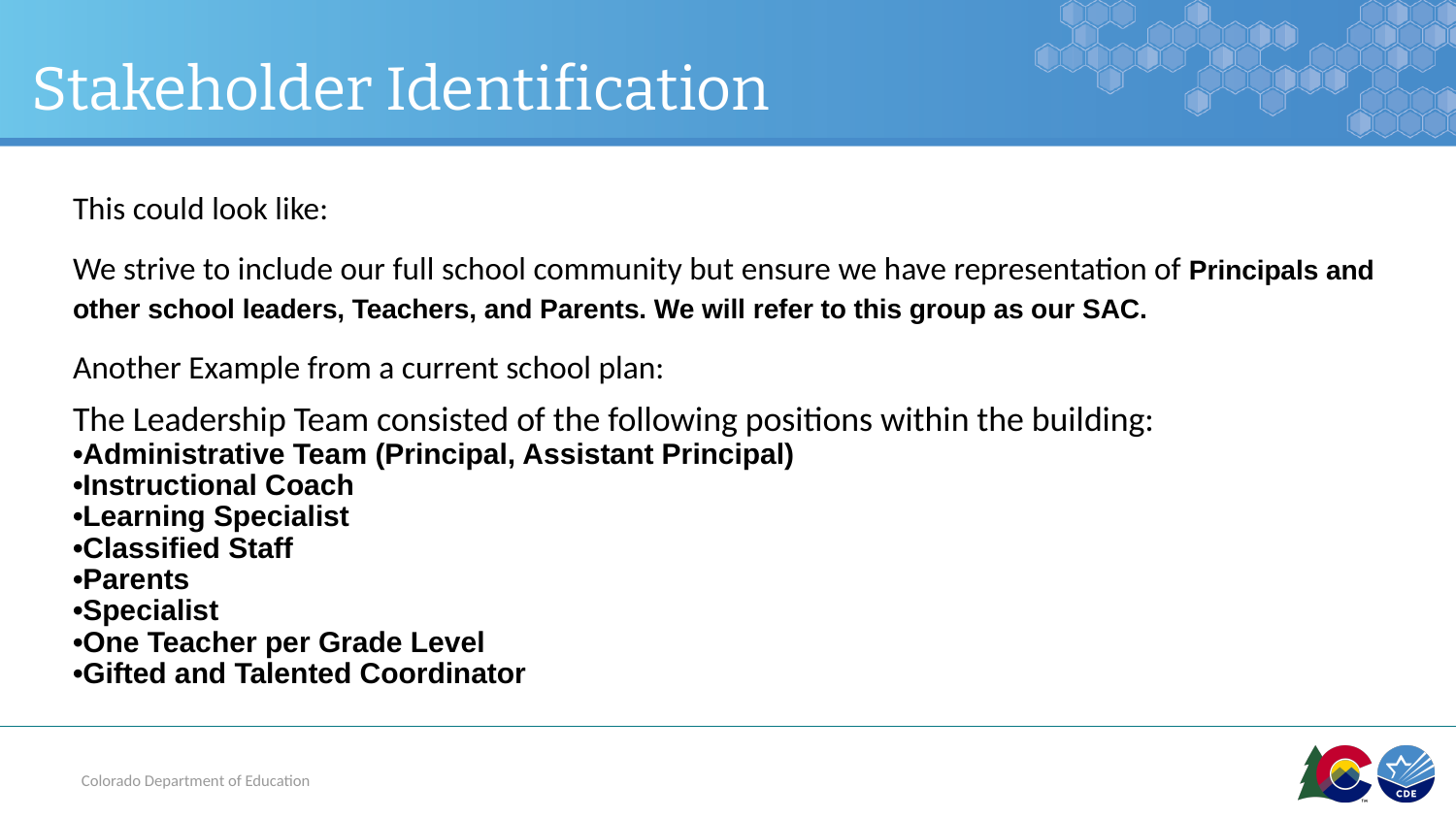

# Stakeholder Identification
This could look like:
We strive to include our full school community but ensure we have representation of Principals and other school leaders, Teachers, and Parents. We will refer to this group as our SAC.
Another Example from a current school plan:
The Leadership Team consisted of the following positions within the building:
•Administrative Team (Principal, Assistant Principal)
•Instructional Coach
•Learning Specialist
•Classified Staff
•Parents
•Specialist
•One Teacher per Grade Level
•Gifted and Talented Coordinator